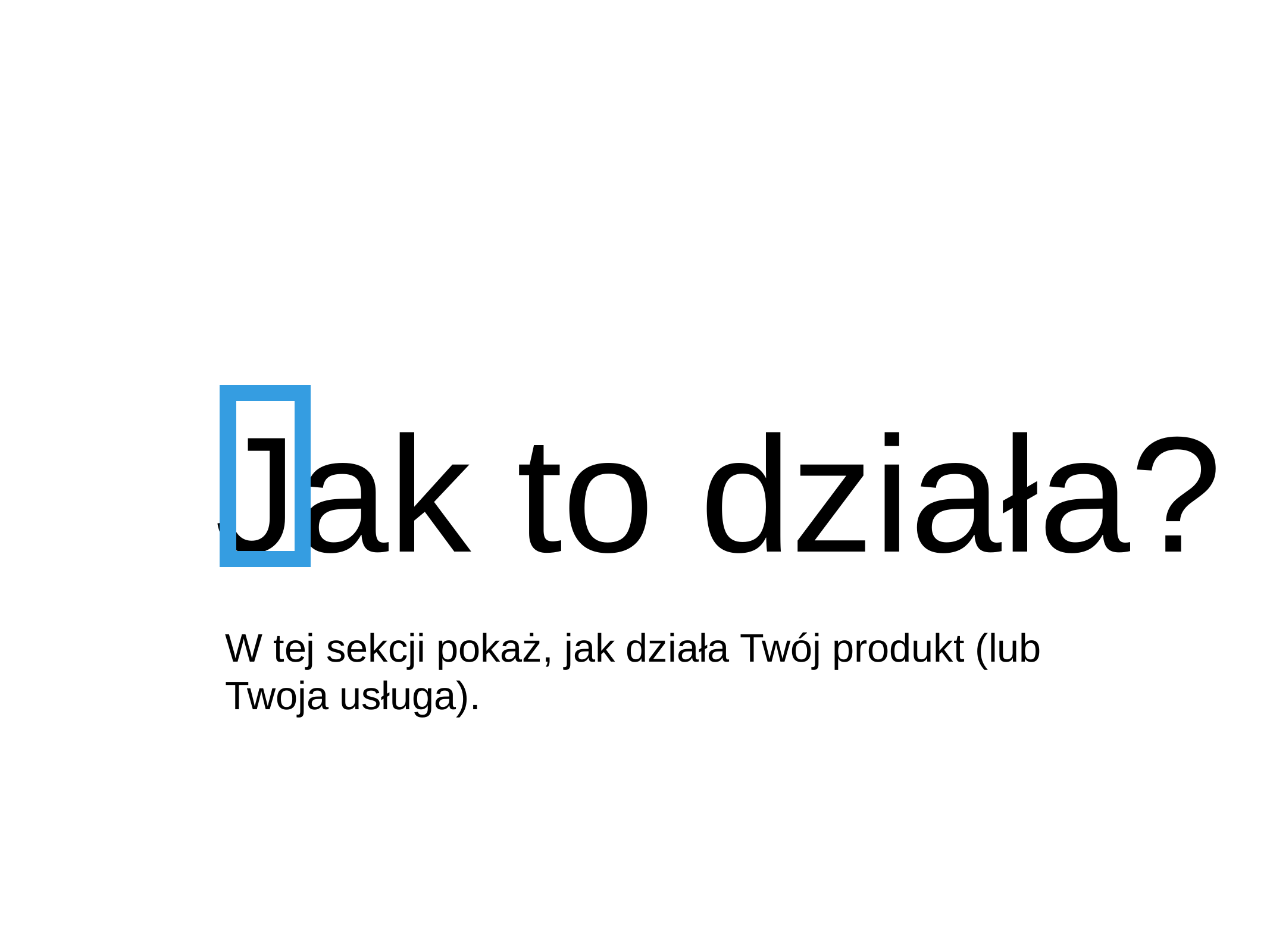

# Jak to działa?

W tej sekcji pokaż, jak działa Twój produkt (lub Twoja usługa).